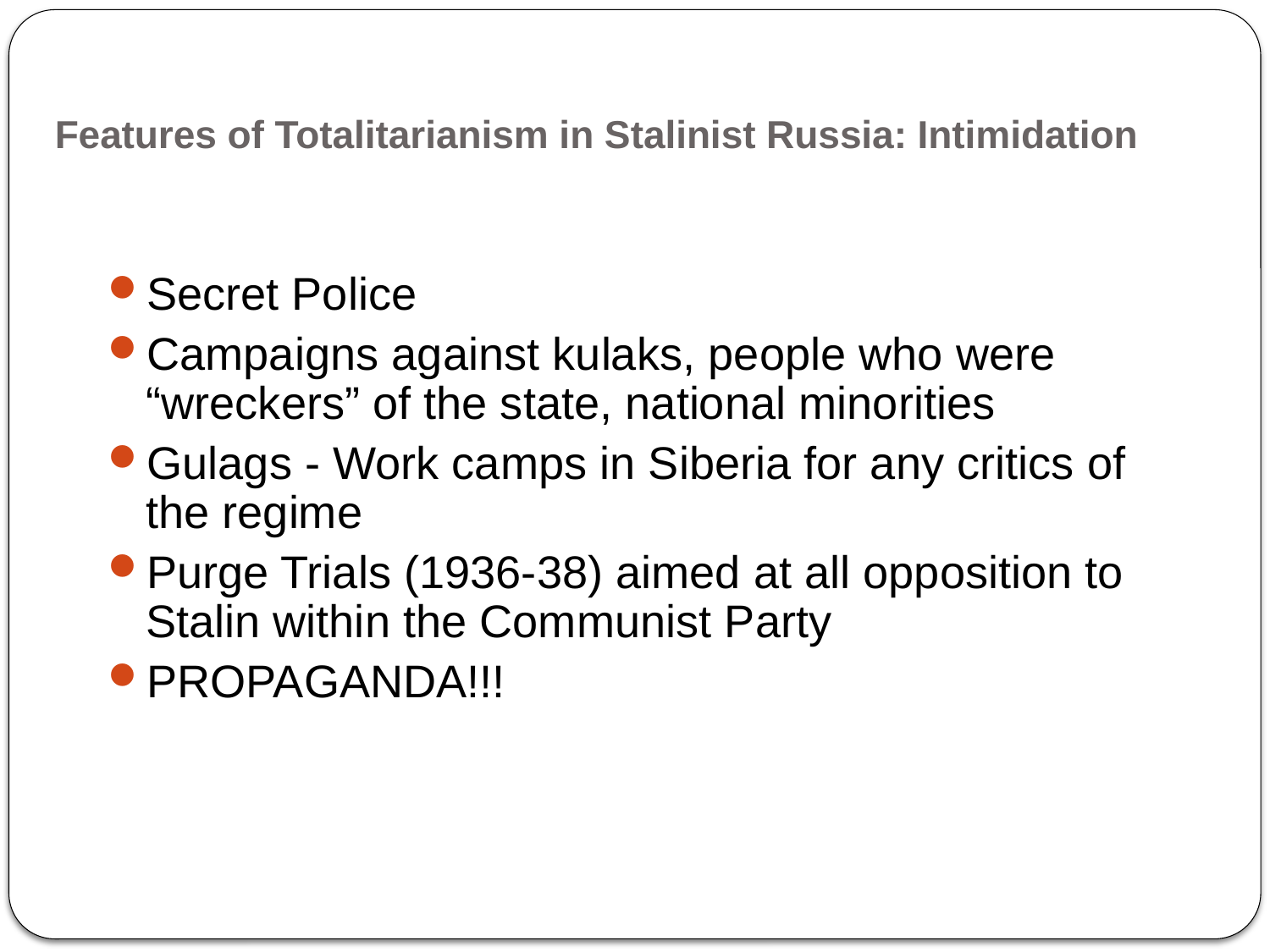

# Features of Totalitarianism in Stalinist Russia: Intimidation
Secret Police
Campaigns against kulaks, people who were “wreckers” of the state, national minorities
Gulags - Work camps in Siberia for any critics of the regime
Purge Trials (1936-38) aimed at all opposition to Stalin within the Communist Party
PROPAGANDA!!!